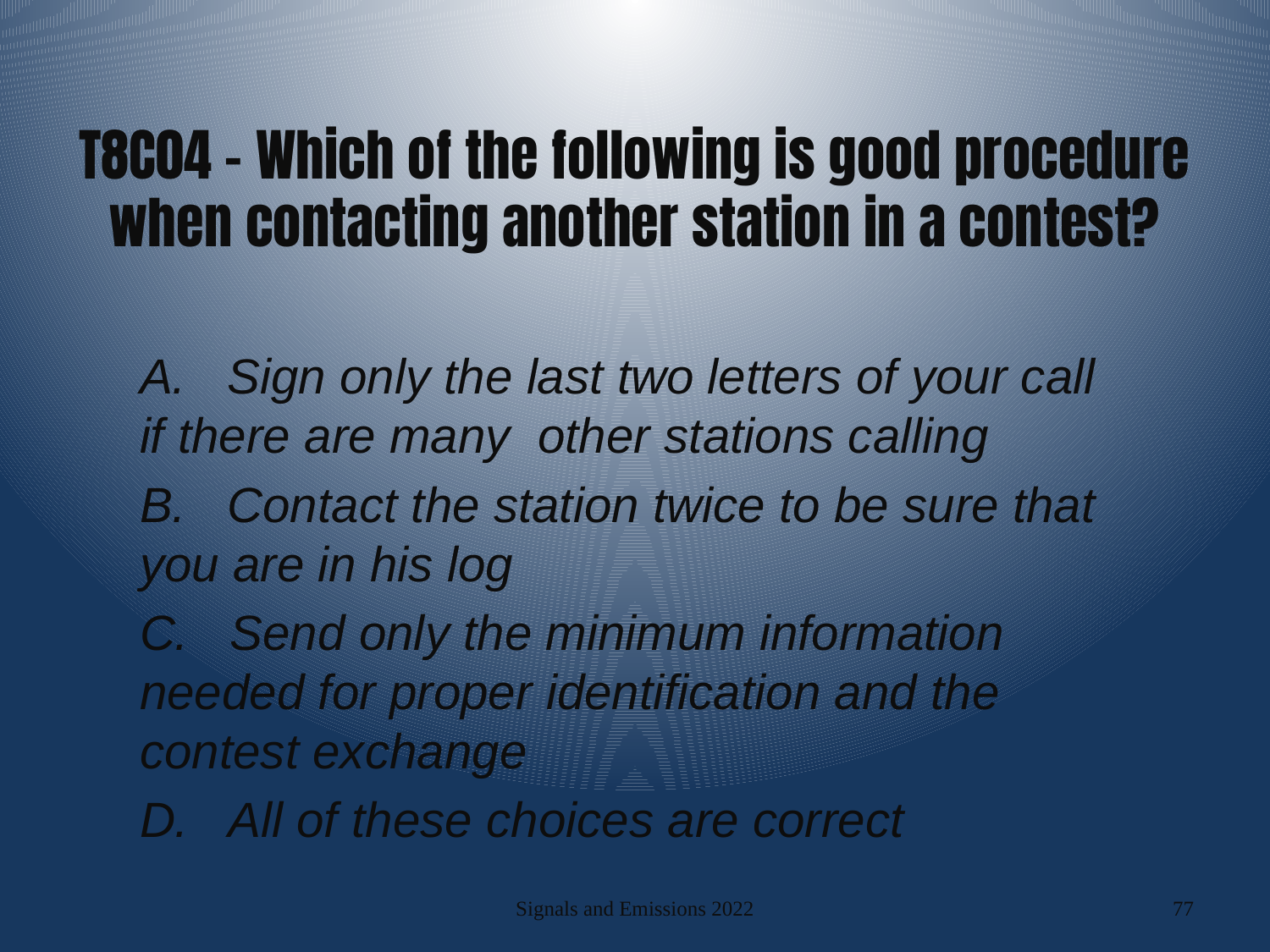

# T8C04 - Which of the following is good procedure when contacting another station in a contest?
A.   Sign only the last two letters of your call if there are many  other stations calling
B.   Contact the station twice to be sure that you are in his log
C.   Send only the minimum information needed for proper identification and the contest exchange
D.   All of these choices are correct

Signals and Emissions 2022
77